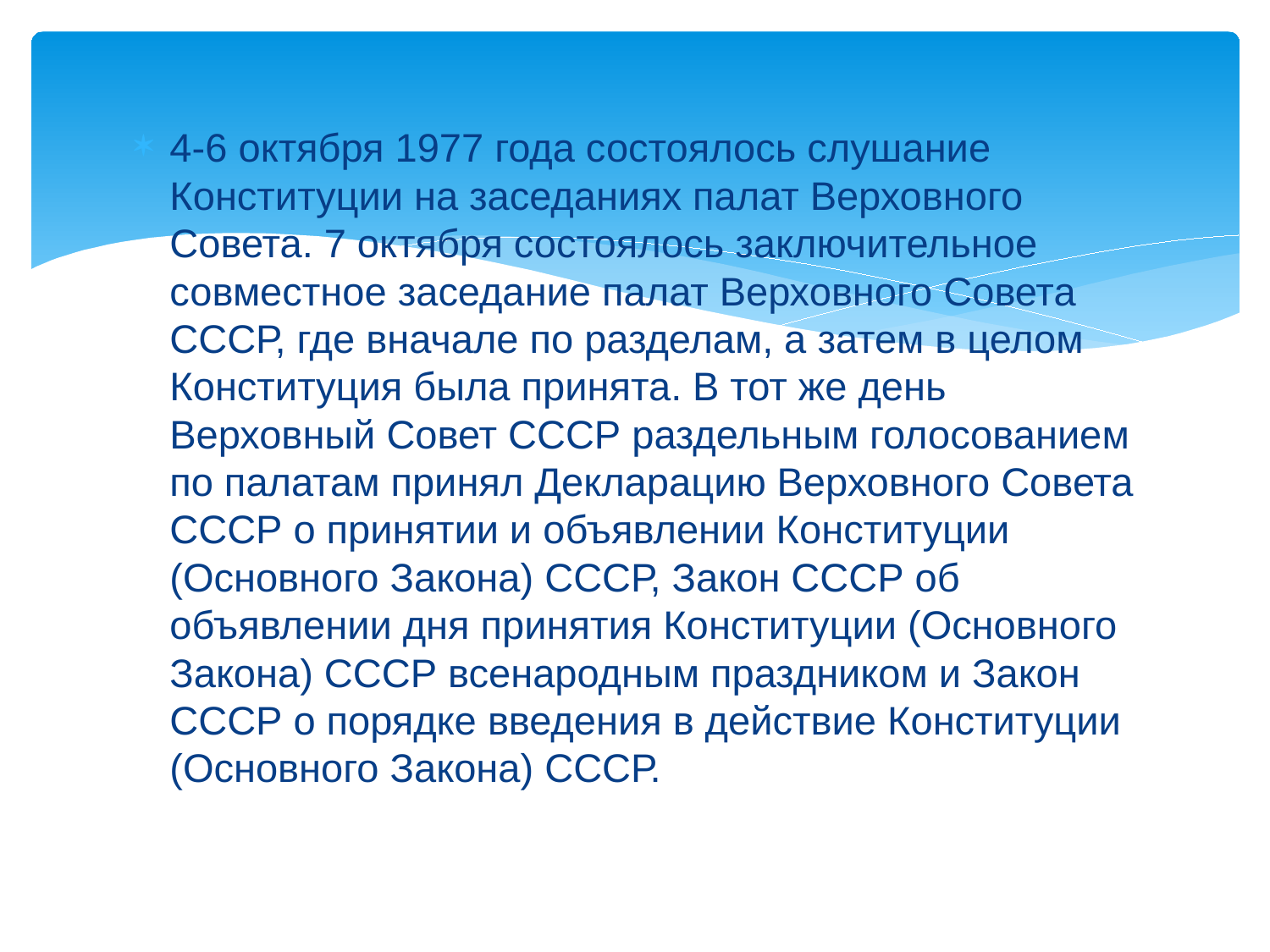

4-6 октября 1977 года состоялось слушание Конституции на заседаниях палат Верховного Совета. 7 октября состоялось заключительное совместное заседание палат Верховного Совета СССР, где вначале по разделам, а затем в целом Конституция была принята. В тот же день Верховный Совет СССР раздельным голосованием по палатам принял Декларацию Верховного Совета СССР о принятии и объявлении Конституции (Основного Закона) СССР, Закон СССР об объявлении дня принятия Конституции (Основного Закона) СССР всенародным праздником и Закон СССР о порядке введения в действие Конституции (Основного Закона) СССР.